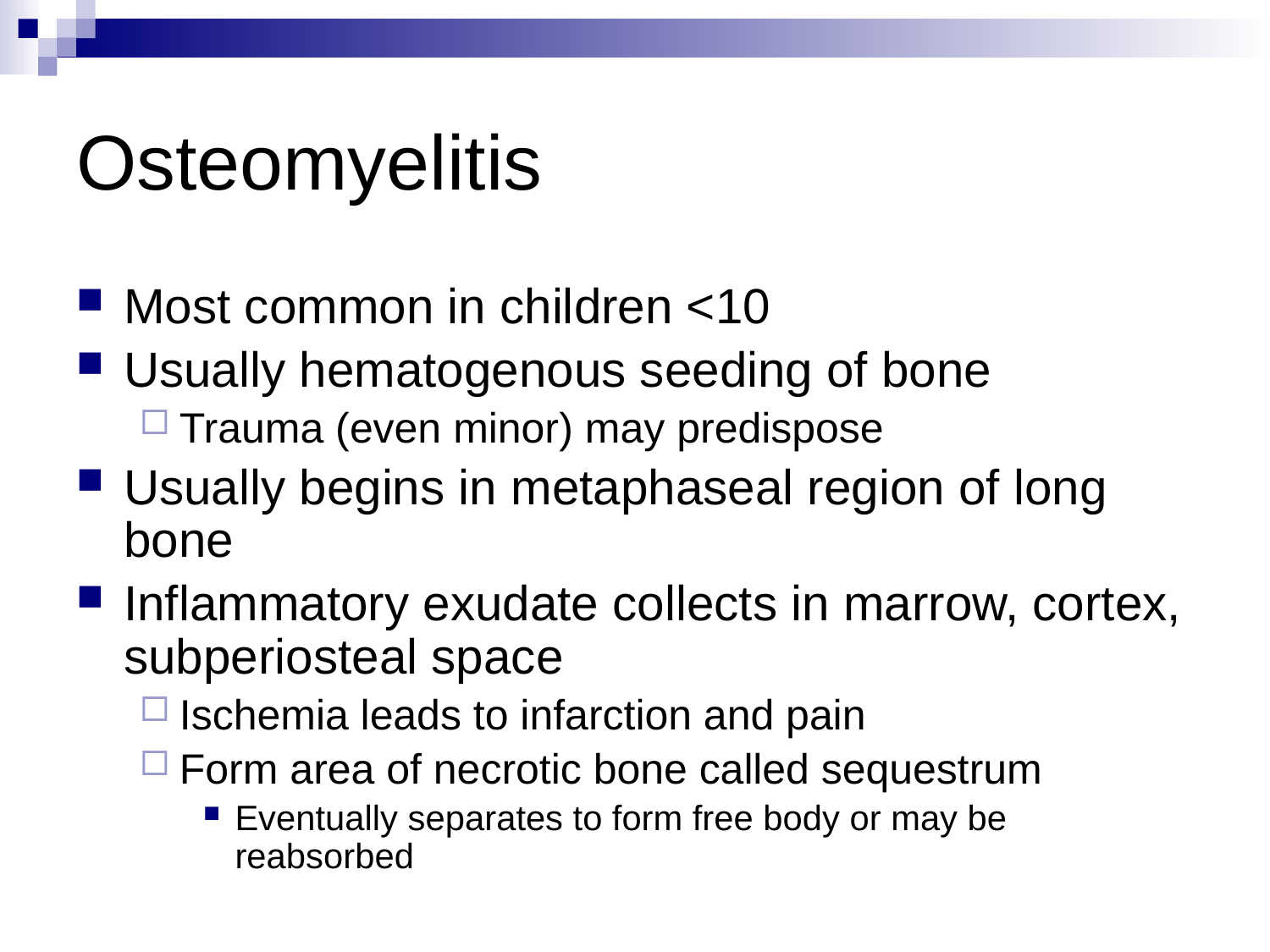

# Osteomyelitis
Most common in children <10
Usually hematogenous seeding of bone
Trauma (even minor) may predispose
Usually begins in metaphaseal region of long bone
Inflammatory exudate collects in marrow, cortex, subperiosteal space
Ischemia leads to infarction and pain
Form area of necrotic bone called sequestrum
Eventually separates to form free body or may be reabsorbed